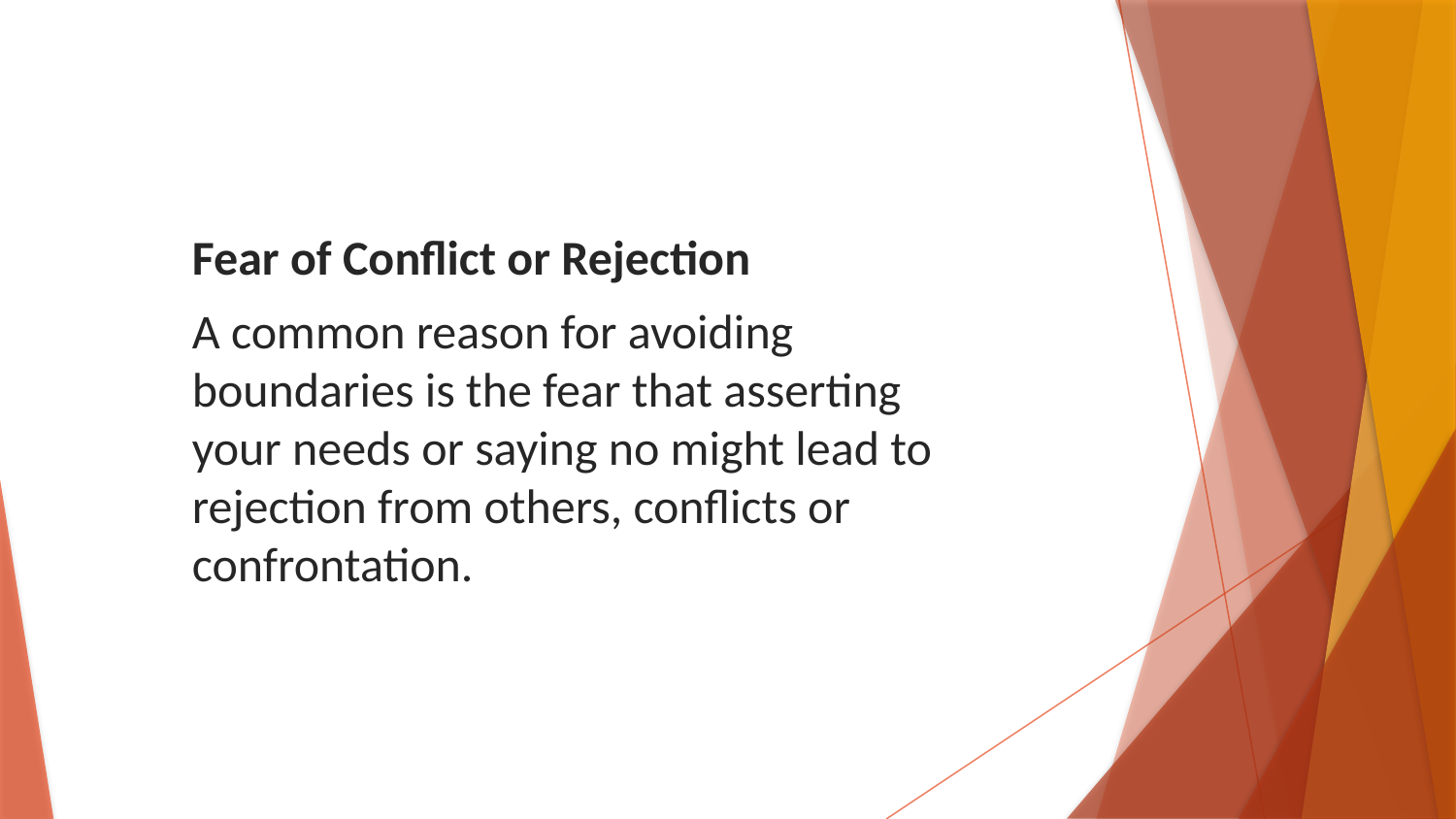

Fear of Conflict or Rejection
A common reason for avoiding boundaries is the fear that asserting your needs or saying no might lead to rejection from others, conflicts or confrontation.